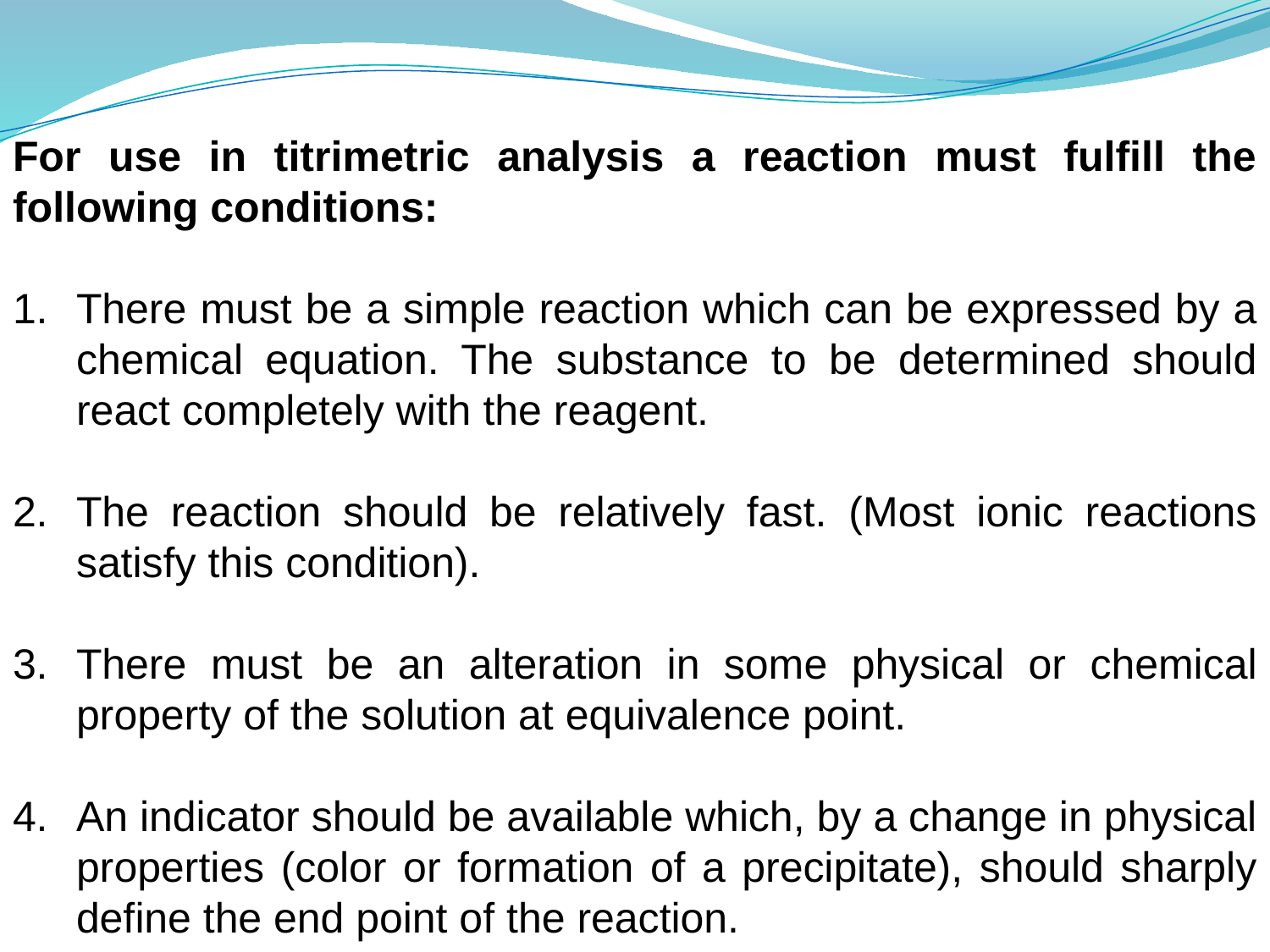

For use in titrimetric analysis a reaction must fulfill the following conditions:

There must be a simple reaction which can be expressed by a chemical equation. The substance to be determined should react completely with the reagent.

The reaction should be relatively fast. (Most ionic reactions satisfy this condition).

There must be an alteration in some physical or chemical property of the solution at equivalence point.

An indicator should be available which, by a change in physical properties (color or formation of a precipitate), should sharply define the end point of the reaction.